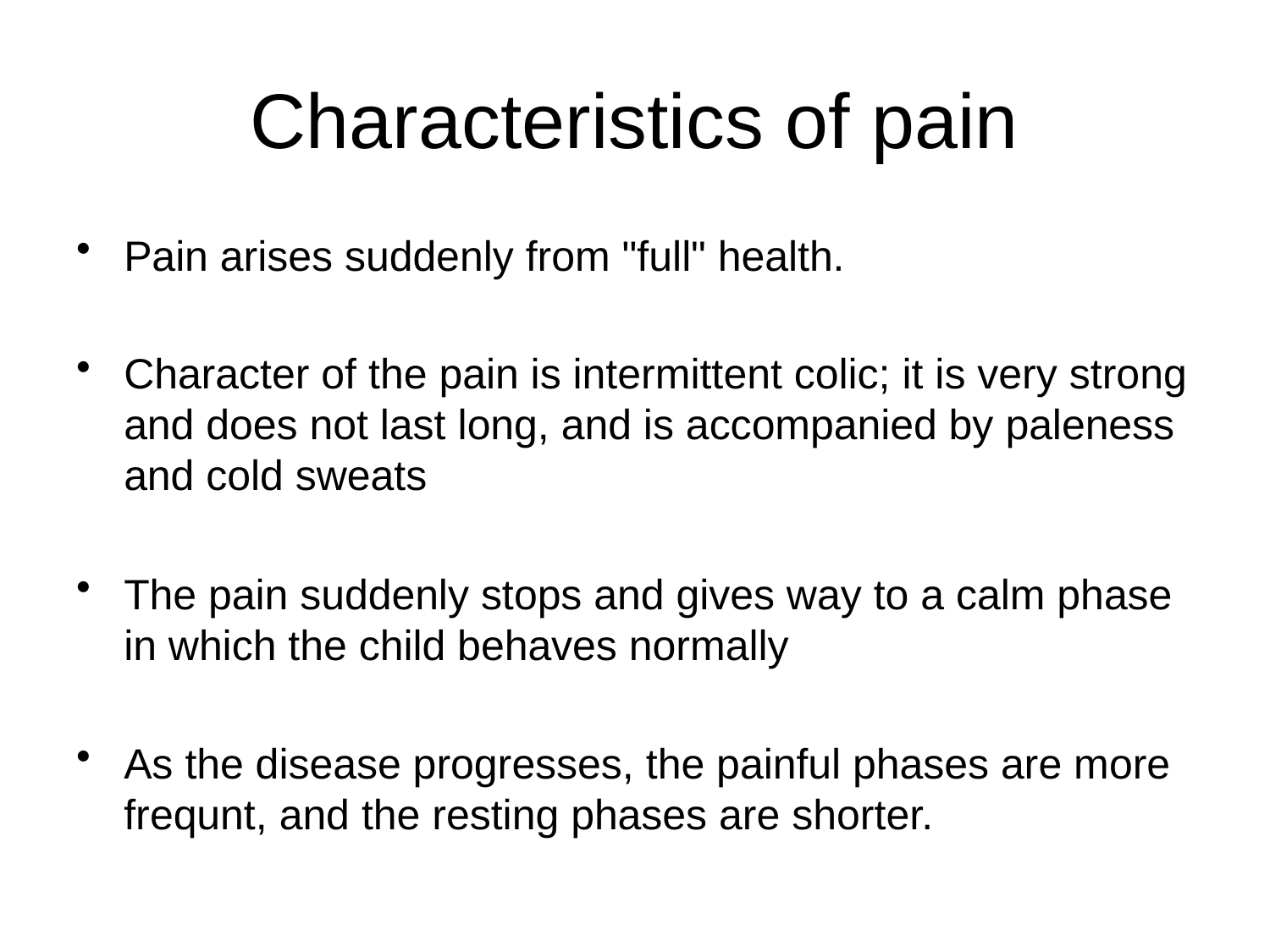

# Characteristics of pain
Pain arises suddenly from "full" health.

Character of the pain is intermittent colic; it is very strong and does not last long, and is accompanied by paleness and cold sweats

The pain suddenly stops and gives way to a calm phase in which the child behaves normally

As the disease progresses, the painful phases are more frequnt, and the resting phases are shorter.